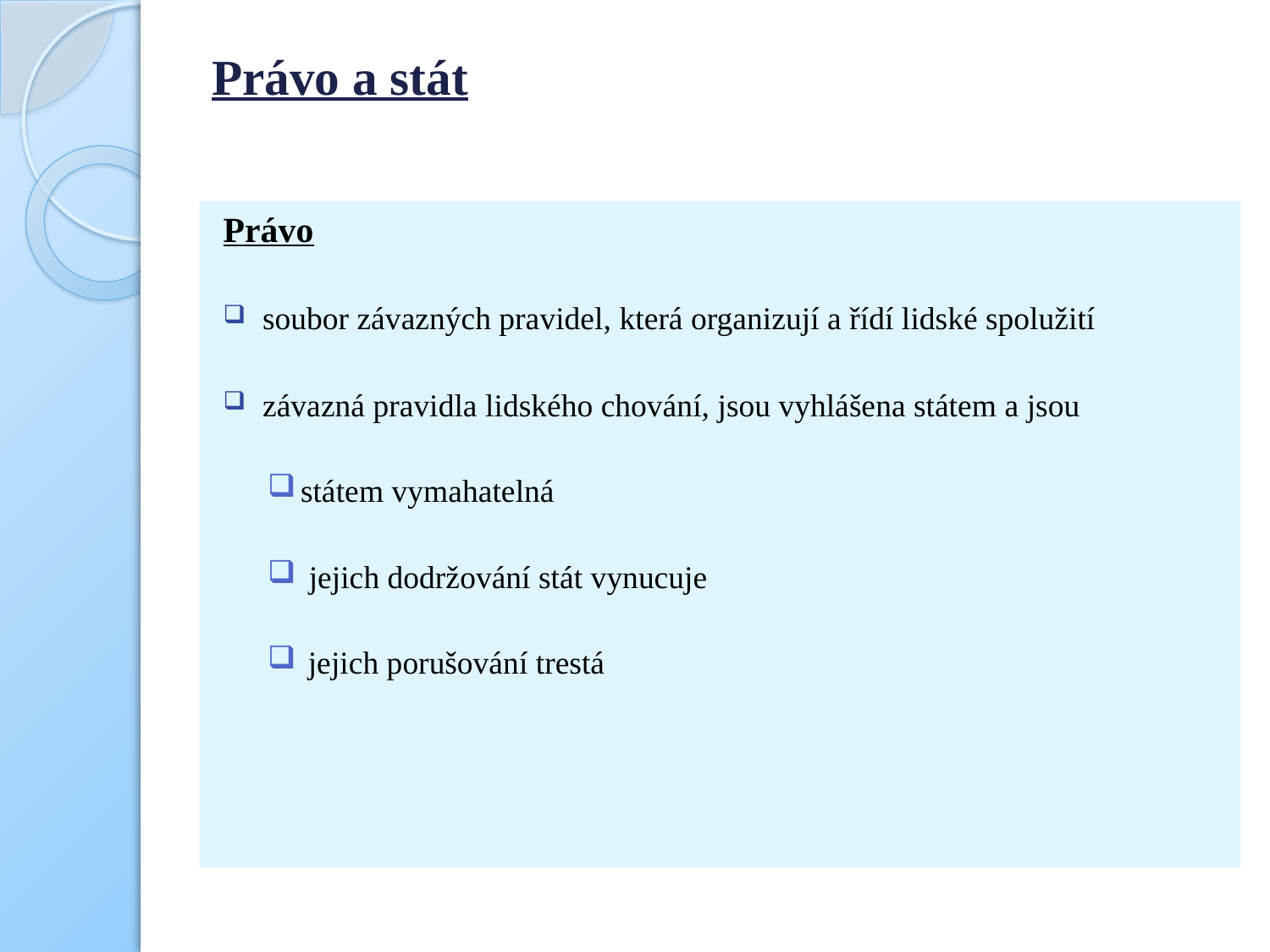

# Právo a stát
Právo
soubor závazných pravidel, která organizují a řídí lidské spolužití
závazná pravidla lidského chování, jsou vyhlášena státem a jsou
státem vymahatelná
 jejich dodržování stát vynucuje
 jejich porušování trestá